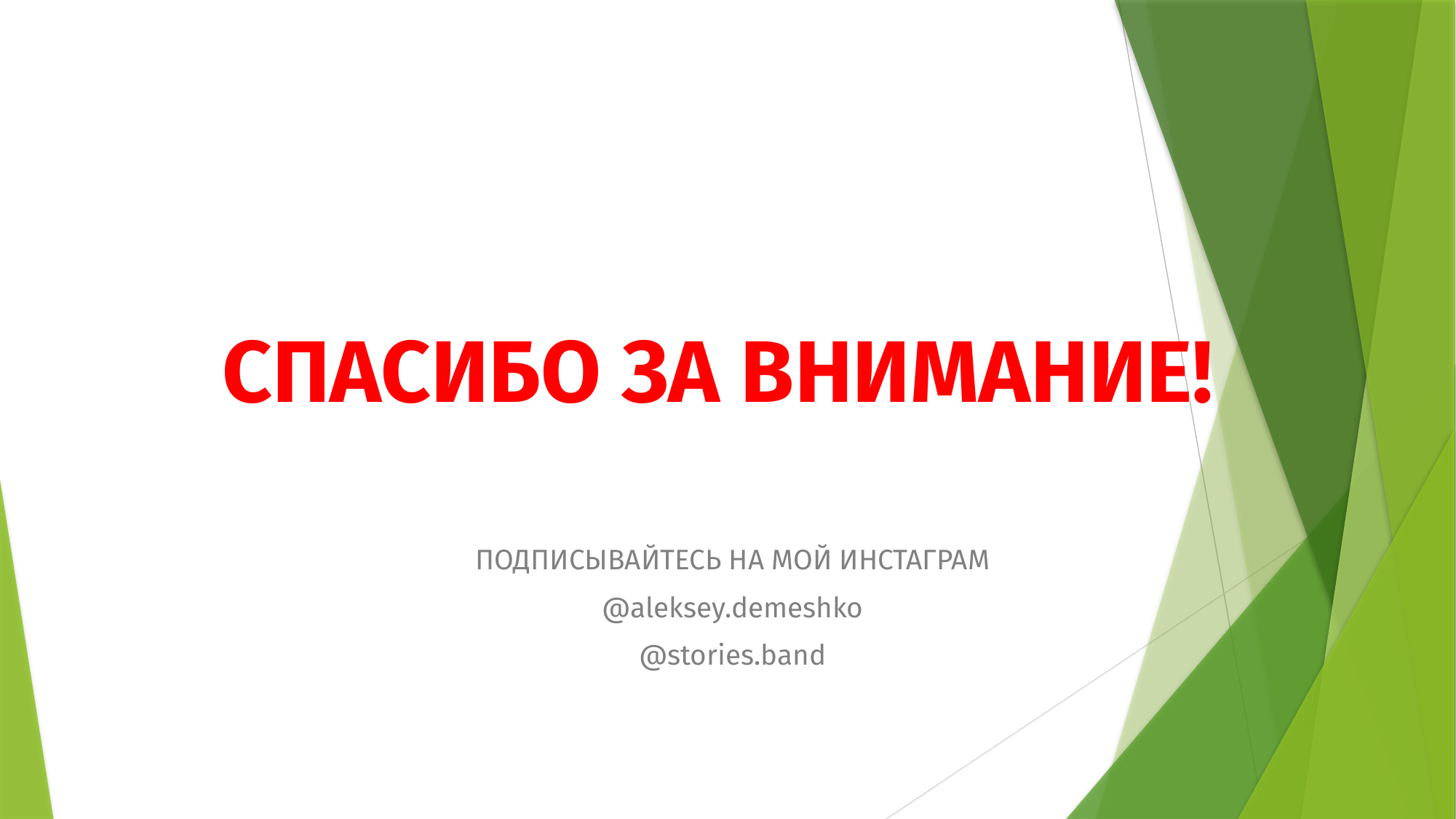

# СПАСИБО ЗА ВНИМАНИЕ!
ПОДПИСЫВАЙТЕСЬ НА МОЙ ИНСТАГРАМ
@aleksey.demeshko
@stories.band